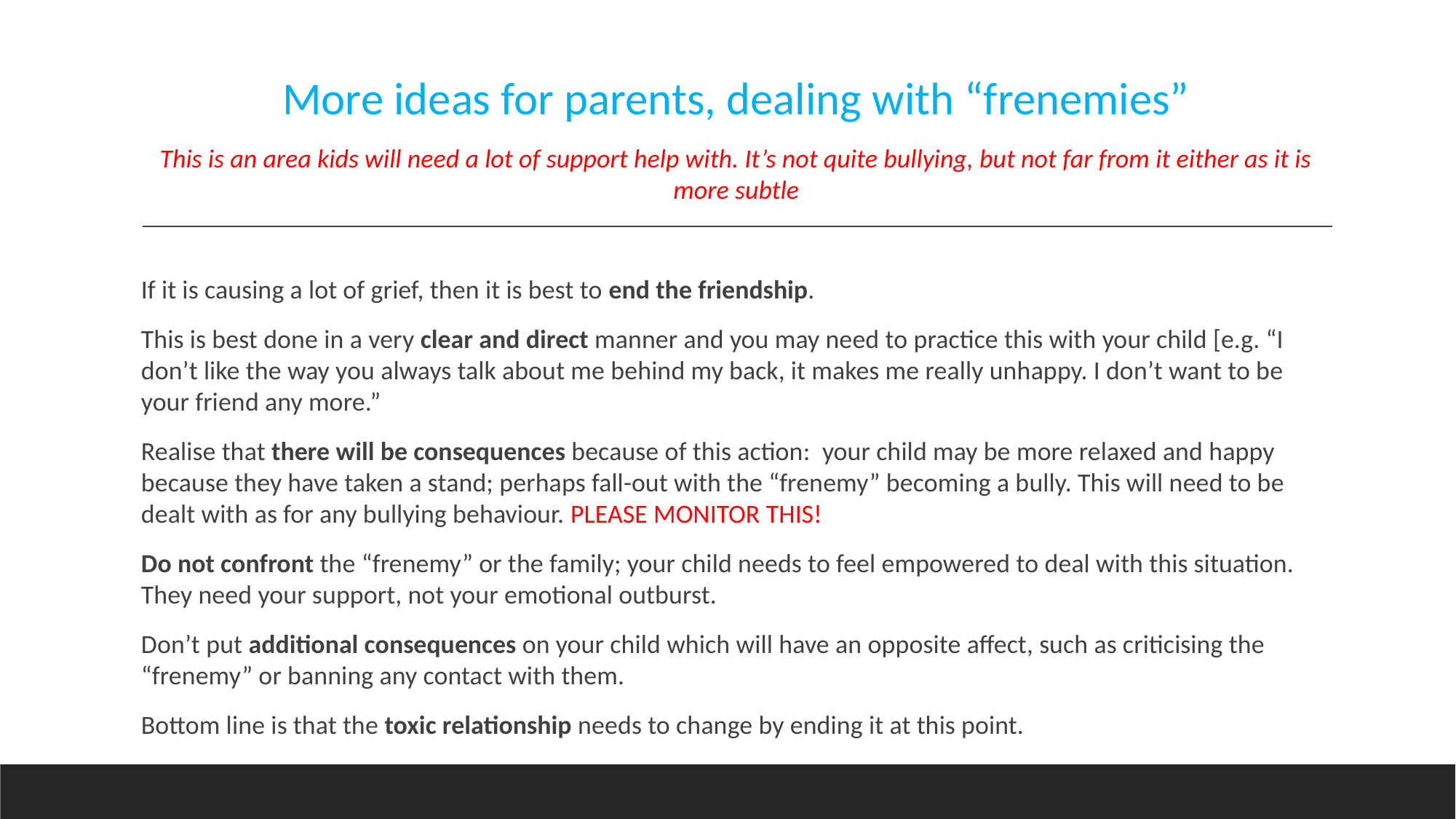

#
More ideas for parents, dealing with “frenemies”
This is an area kids will need a lot of support help with. It’s not quite bullying, but not far from it either as it is more subtle

If it is causing a lot of grief, then it is best to end the friendship.
This is best done in a very clear and direct manner and you may need to practice this with your child [e.g. “I don’t like the way you always talk about me behind my back, it makes me really unhappy. I don’t want to be your friend any more.”
Realise that there will be consequences because of this action:  your child may be more relaxed and happy because they have taken a stand; perhaps fall-out with the “frenemy” becoming a bully. This will need to be dealt with as for any bullying behaviour. PLEASE MONITOR THIS!
Do not confront the “frenemy” or the family; your child needs to feel empowered to deal with this situation. They need your support, not your emotional outburst.
Don’t put additional consequences on your child which will have an opposite affect, such as criticising the “frenemy” or banning any contact with them.
Bottom line is that the toxic relationship needs to change by ending it at this point.